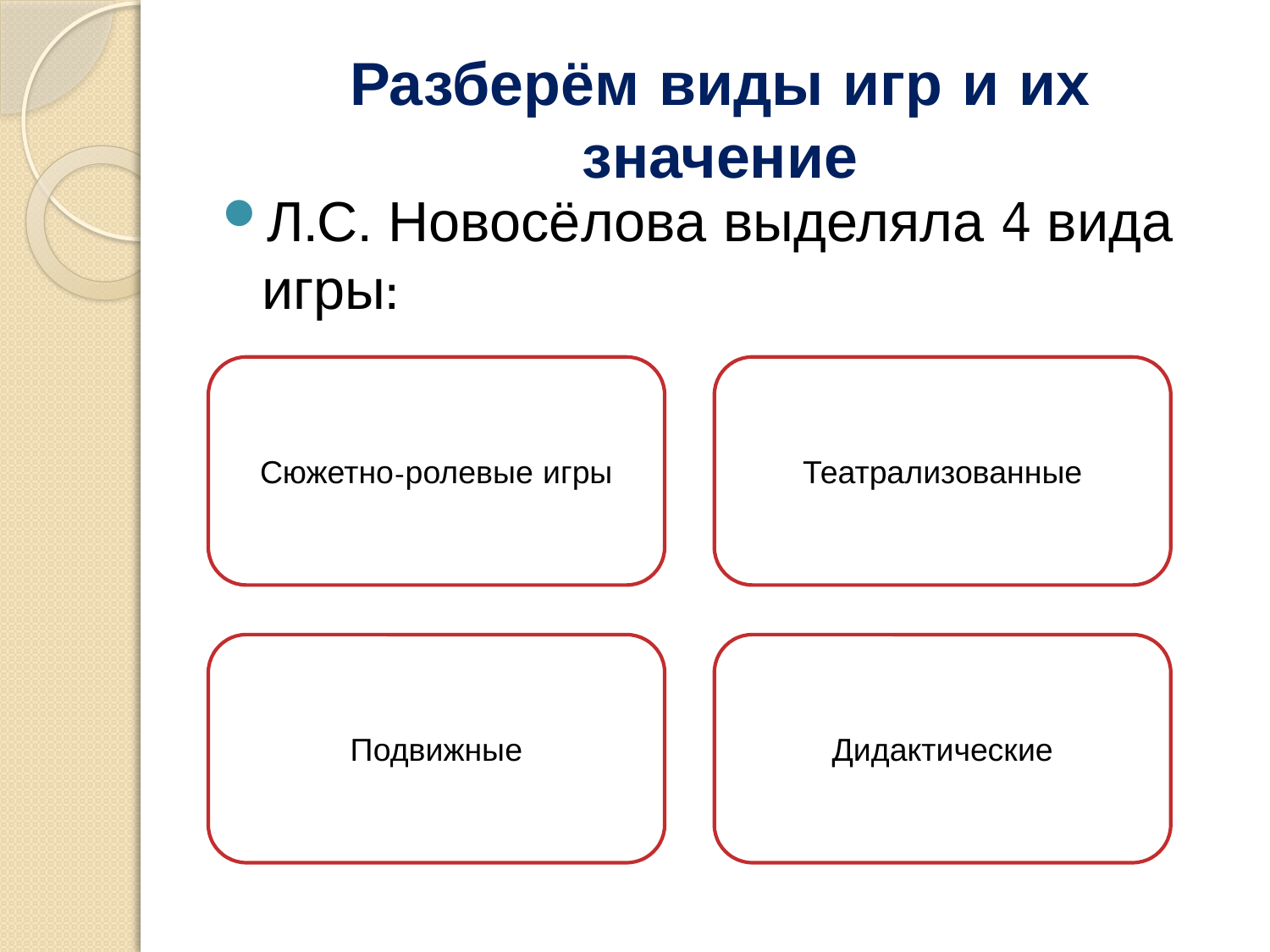

# Разберём виды игр и их значение
Л.С. Новосёлова выделяла 4 вида игры:
Сюжетно-ролевые игры
Театрализованные
Подвижные
Дидактические